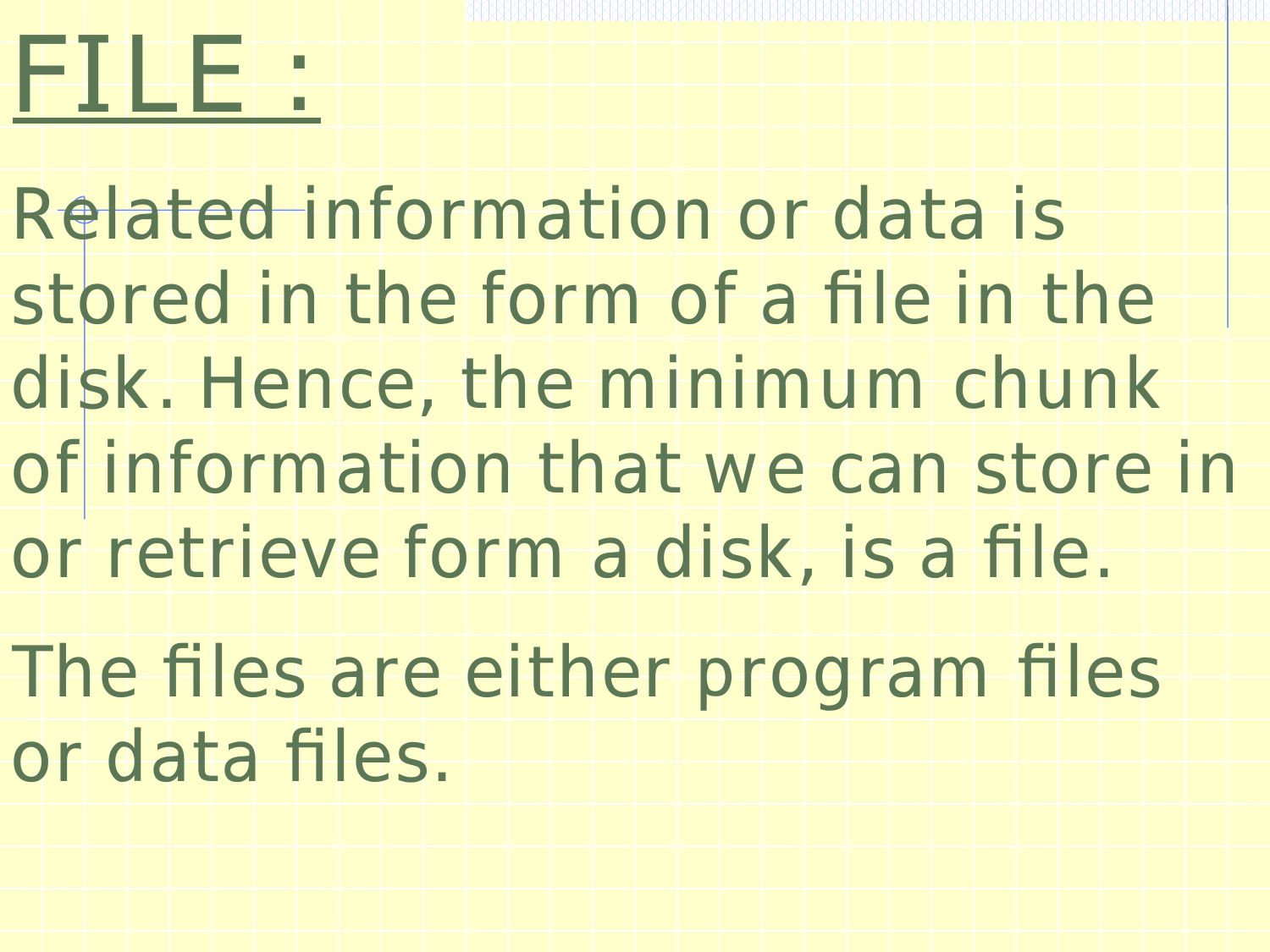

FILE :
Related information or data is stored in the form of a file in the disk. Hence, the minimum chunk of information that we can store in or retrieve form a disk, is a file.
The files are either program files or data files.